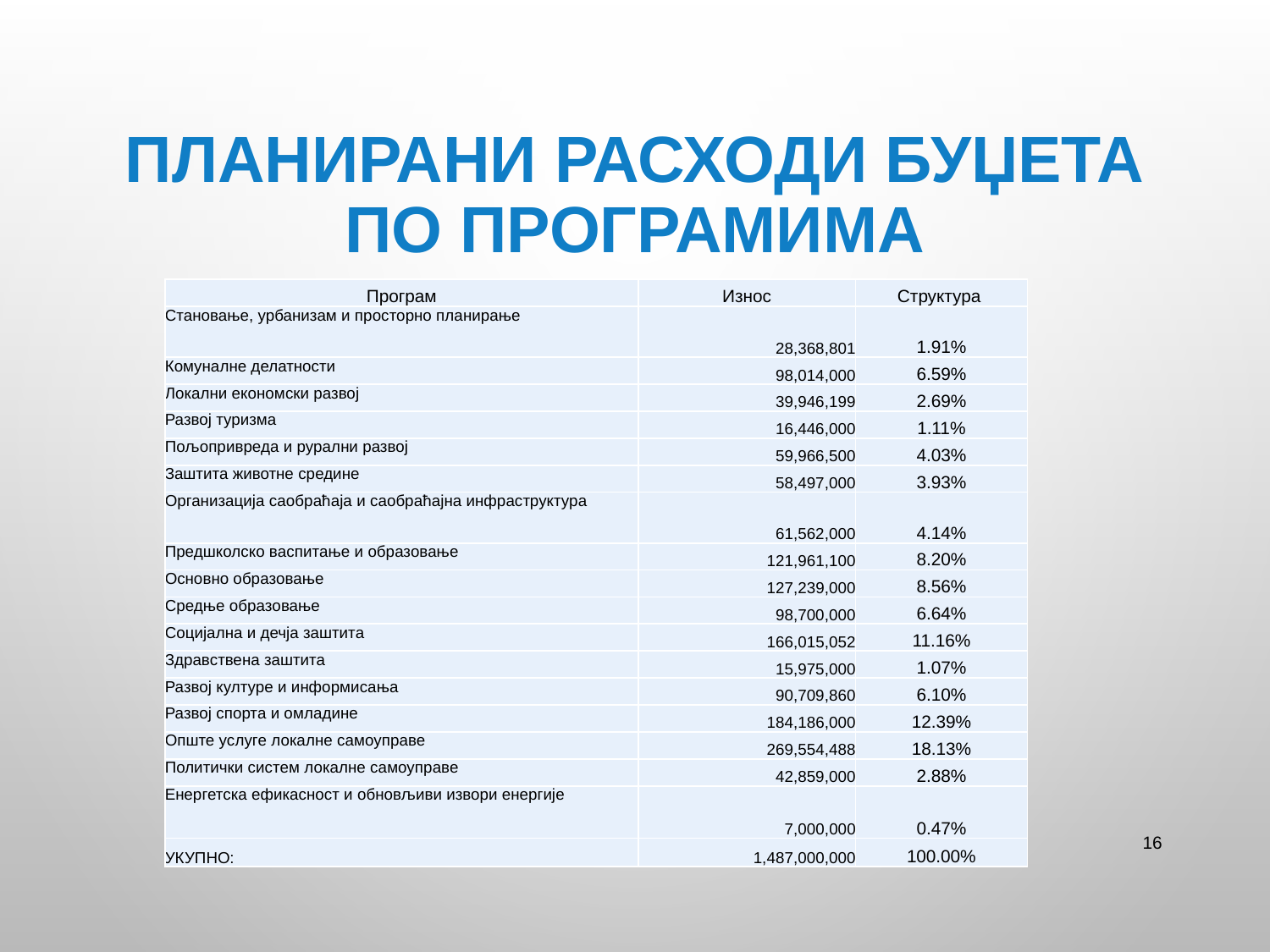

# Планирани расходи буџета по програмима
| Програм | Износ | Структура |
| --- | --- | --- |
| Становање, урбанизам и просторно планирање | 28,368,801 | 1.91% |
| Комуналне делатности | 98,014,000 | 6.59% |
| Локални економски развој | 39,946,199 | 2.69% |
| Развој туризма | 16,446,000 | 1.11% |
| Пољопривреда и рурални развој | 59,966,500 | 4.03% |
| Заштита животне средине | 58,497,000 | 3.93% |
| Организација саобраћаја и саобраћајна инфраструктура | 61,562,000 | 4.14% |
| Предшколско васпитање и образовање | 121,961,100 | 8.20% |
| Основно образовање | 127,239,000 | 8.56% |
| Средње образовање | 98,700,000 | 6.64% |
| Социјална и дечја заштита | 166,015,052 | 11.16% |
| Здравствена заштита | 15,975,000 | 1.07% |
| Развој културе и информисања | 90,709,860 | 6.10% |
| Развој спорта и омладине | 184,186,000 | 12.39% |
| Опште услуге локалне самоуправе | 269,554,488 | 18.13% |
| Политички систем локалне самоуправе | 42,859,000 | 2.88% |
| Енергетска ефикасност и обновљиви извори енергије | 7,000,000 | 0.47% |
| УКУПНО: | 1,487,000,000 | 100.00% |
16